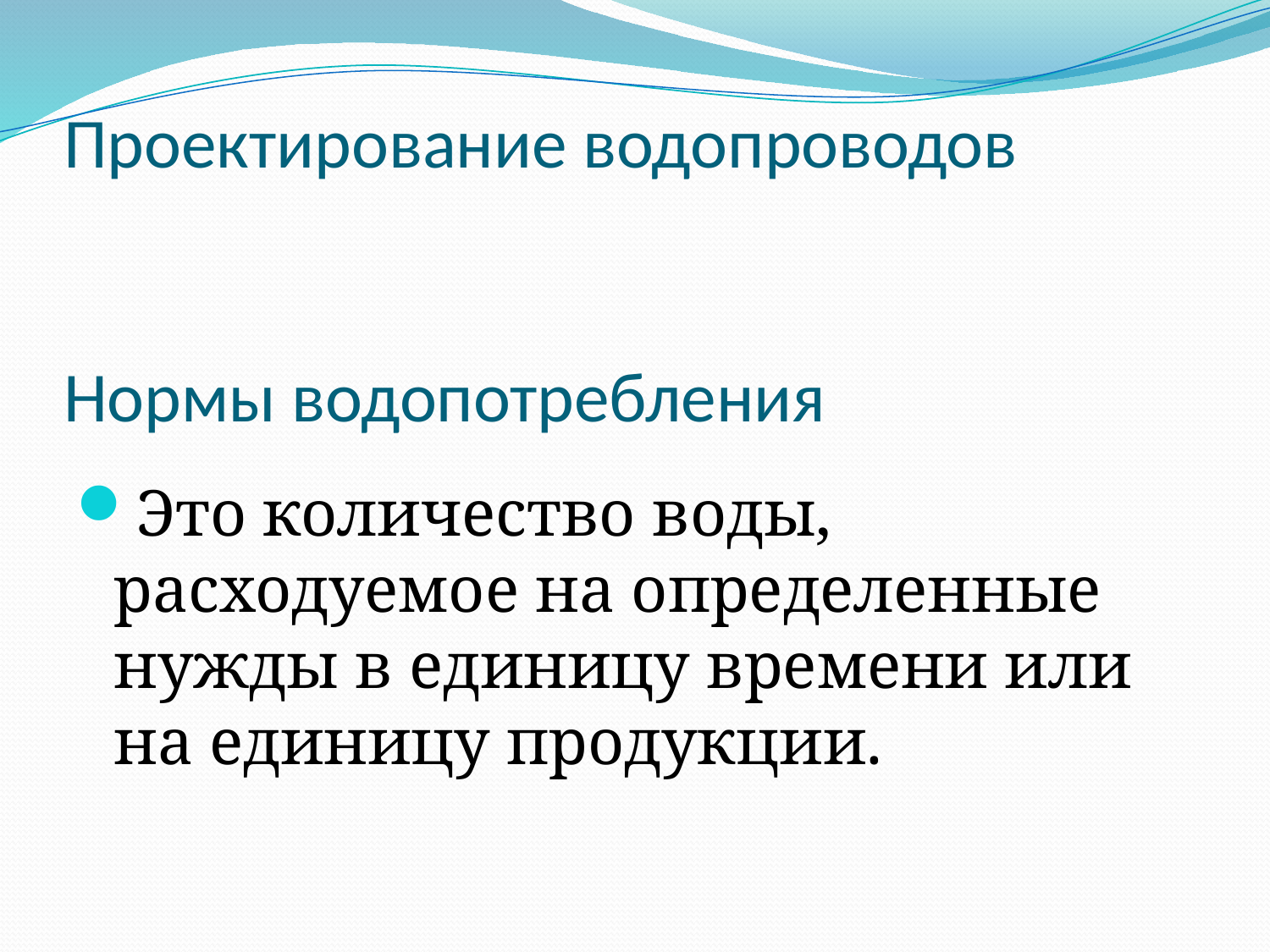

# Проектирование водопроводов Нормы водопотребления
Это количество воды, расходуемое на определенные нужды в единицу времени или на единицу продукции.